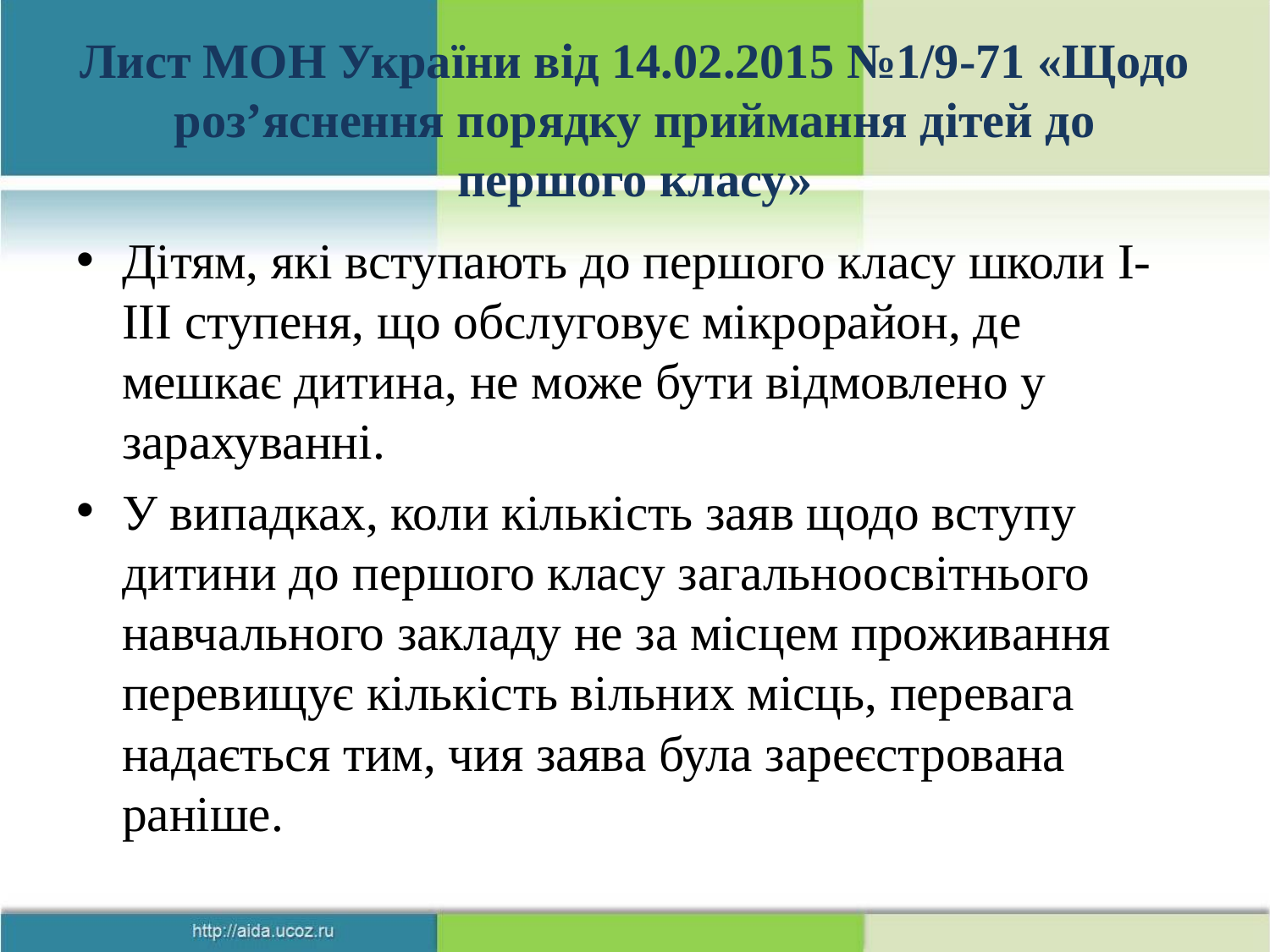

# Лист МОН України від 14.02.2015 №1/9-71 «Щодо роз’яснення порядку приймання дітей до першого класу»
Дітям, які вступають до першого класу школи І-ІІІ ступеня, що обслуговує мікрорайон, де мешкає дитина, не може бути відмовлено у зарахуванні.
У випадках, коли кількість заяв щодо вступу дитини до першого класу загальноосвітнього навчального закладу не за місцем проживання перевищує кількість вільних місць, перевага надається тим, чия заява була зареєстрована раніше.